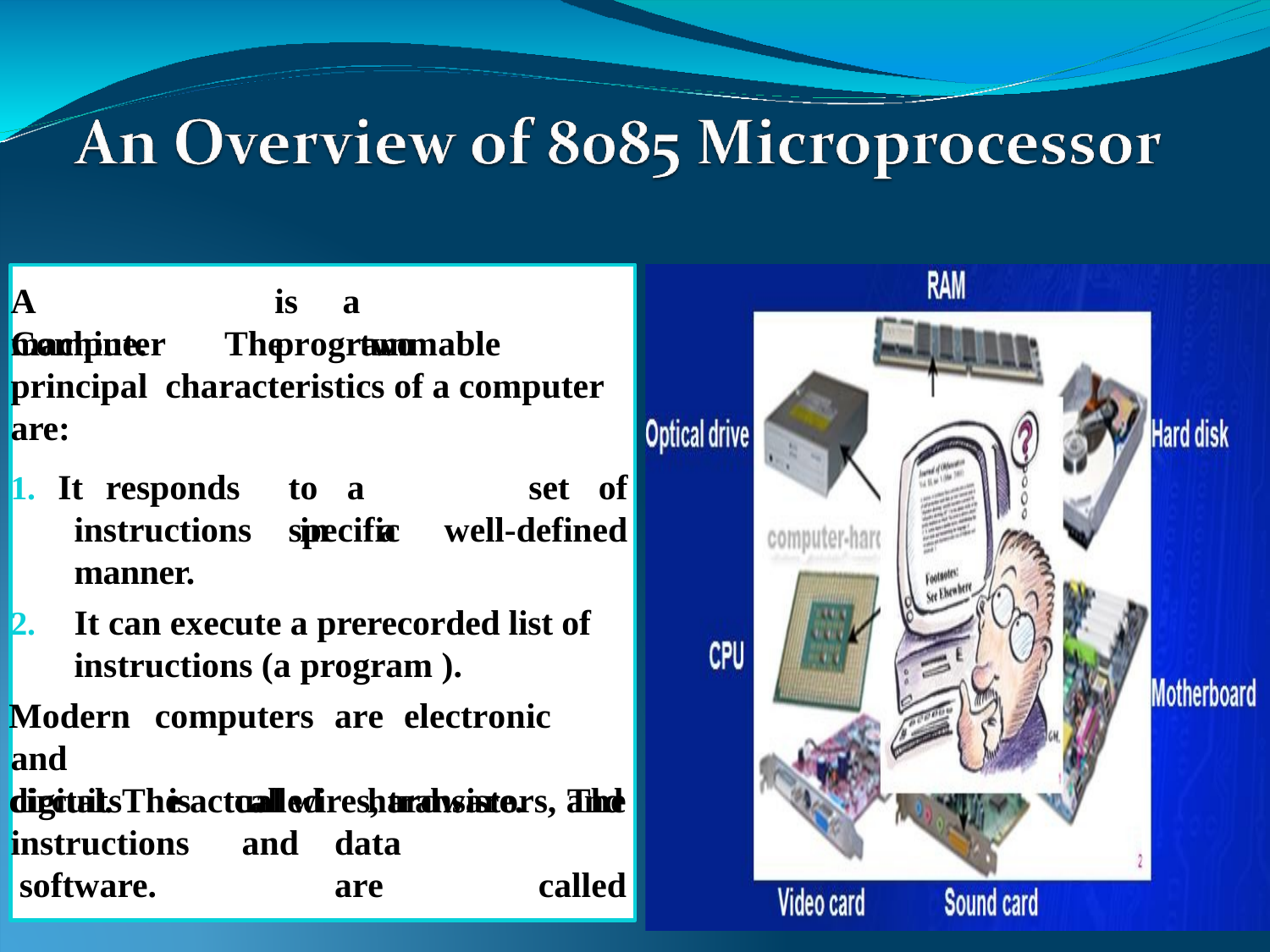

A	Computer
is	a	programmable
machine.	The	two	principal  characteristics of a computer are:
1. It responds  instructions  manner.
to	a	specific
set	of
in	a	well-defined
2.	It can execute a prerecorded list of  instructions (a program ).
Modern	computers	are	electronic	and
digital. The actual wires, transistors, and
circuits	is
called  and
hardware.
The  called
instructions  software.
data	are
4